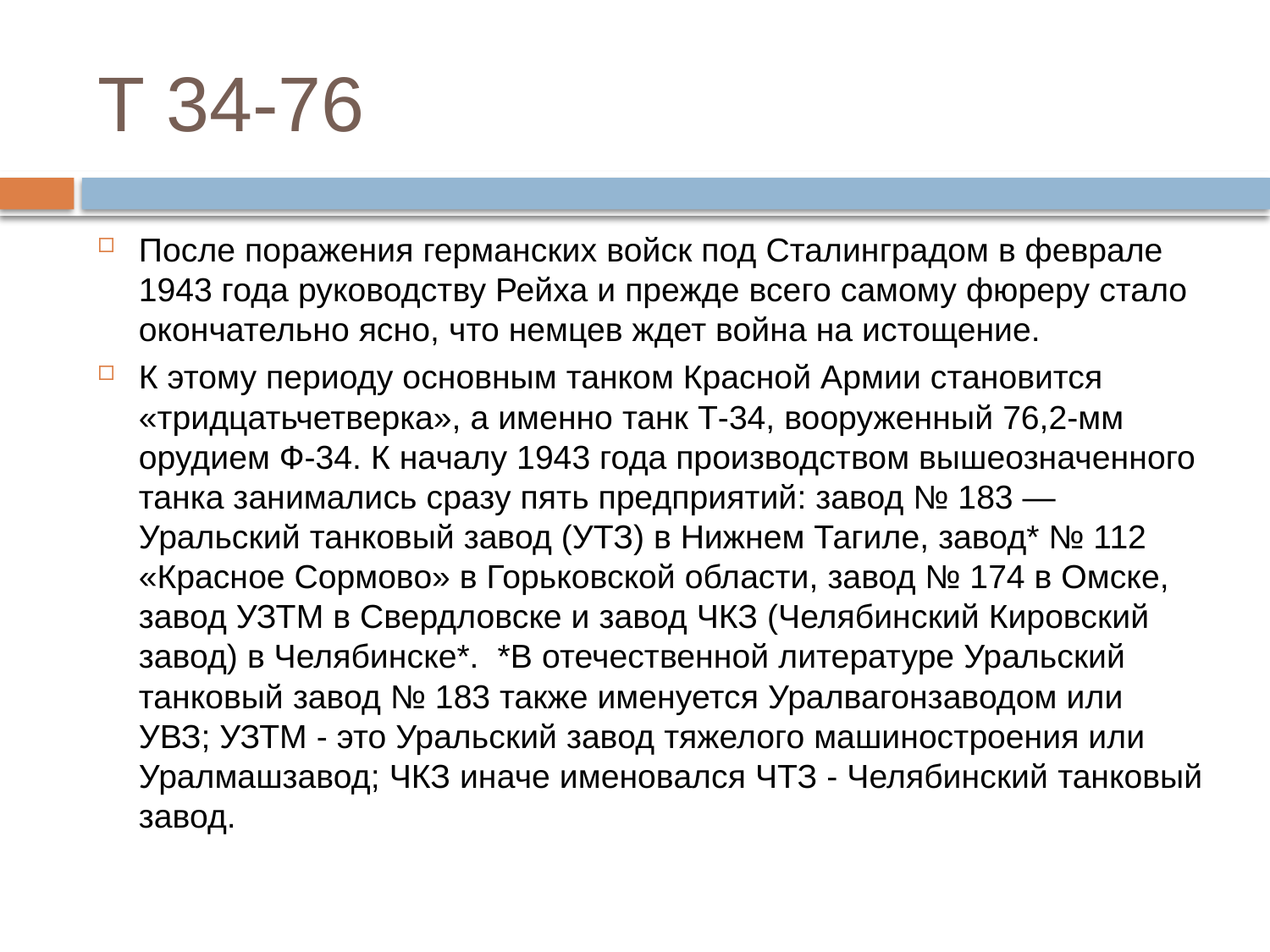

# Т 34-76
После поражения германских войск под Сталинградом в феврале 1943 года руководству Рейха и прежде всего самому фюреру стало окончательно ясно, что немцев ждет война на истощение.
К этому периоду основным танком Красной Армии становится «тридцатьчетверка», а именно танк Т-34, вооруженный 76,2-мм орудием Ф-34. К началу 1943 года производством вышеозначенного танка занимались сразу пять предприятий: завод № 183 — Уральский танковый завод (УТЗ) в Нижнем Тагиле, завод* № 112 «Красное Сормово» в Горьковской области, завод № 174 в Омске, завод УЗТМ в Свердловске и завод ЧКЗ (Челябинский Кировский завод) в Челябинске*.  *В отечественной литературе Уральский танковый завод № 183 также именуется Уралвагонзаводом или УВЗ; УЗТМ - это Уральский завод тяжелого машиностроения или Уралмашзавод; ЧКЗ иначе именовался ЧТЗ - Челябинский танковый завод.